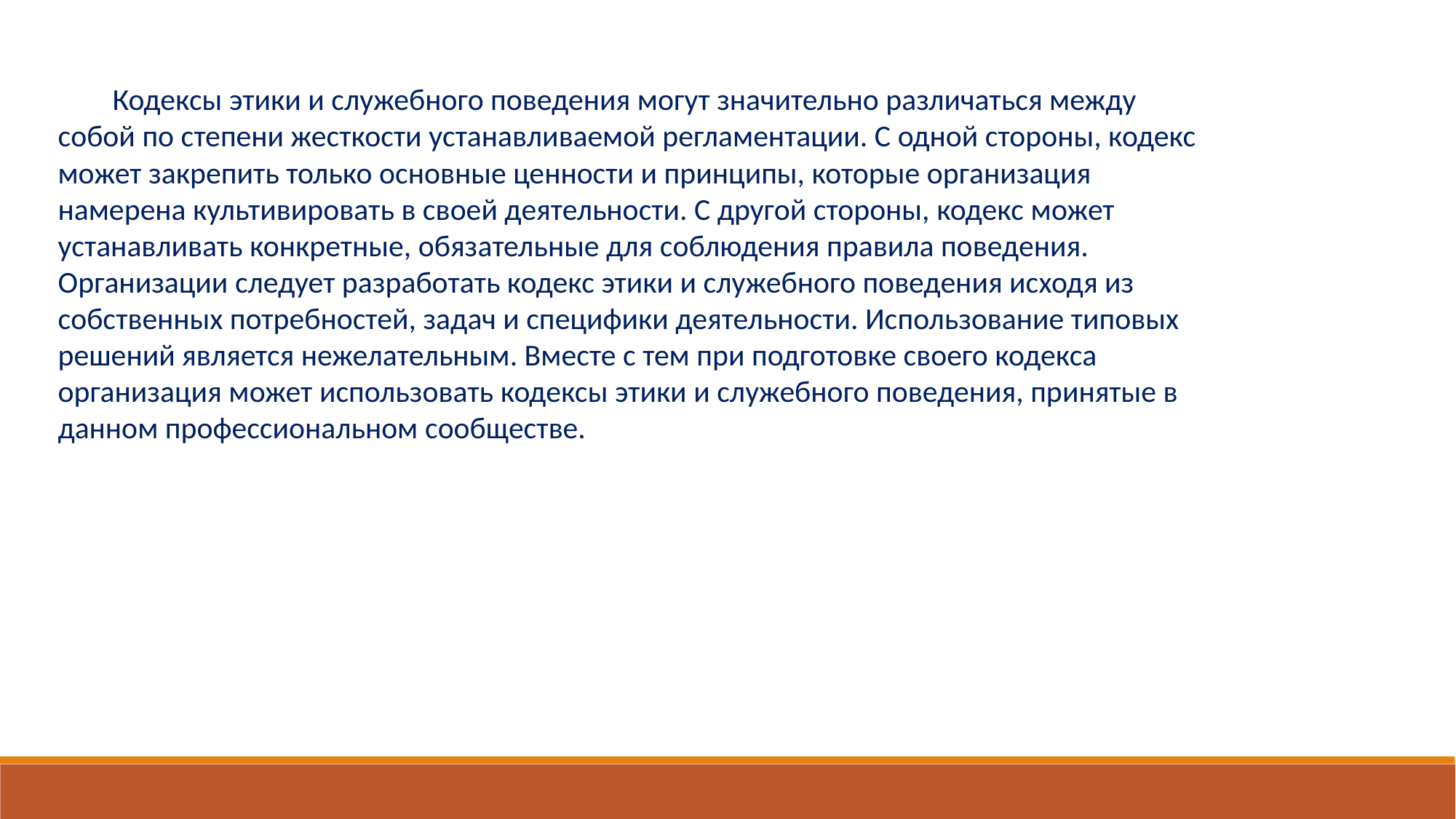

Кодексы этики и служебного поведения могут значительно различаться между собой по степени жесткости устанавливаемой регламентации. С одной стороны, кодекс может закрепить только основные ценности и принципы, которые организация намерена культивировать в своей деятельности. С другой стороны, кодекс может устанавливать конкретные, обязательные для соблюдения правила поведения. Организации следует разработать кодекс этики и служебного поведения исходя из собственных потребностей, задач и специфики деятельности. Использование типовых решений является нежелательным. Вместе с тем при подготовке своего кодекса организация может использовать кодексы этики и служебного поведения, принятые в данном профессиональном сообществе.